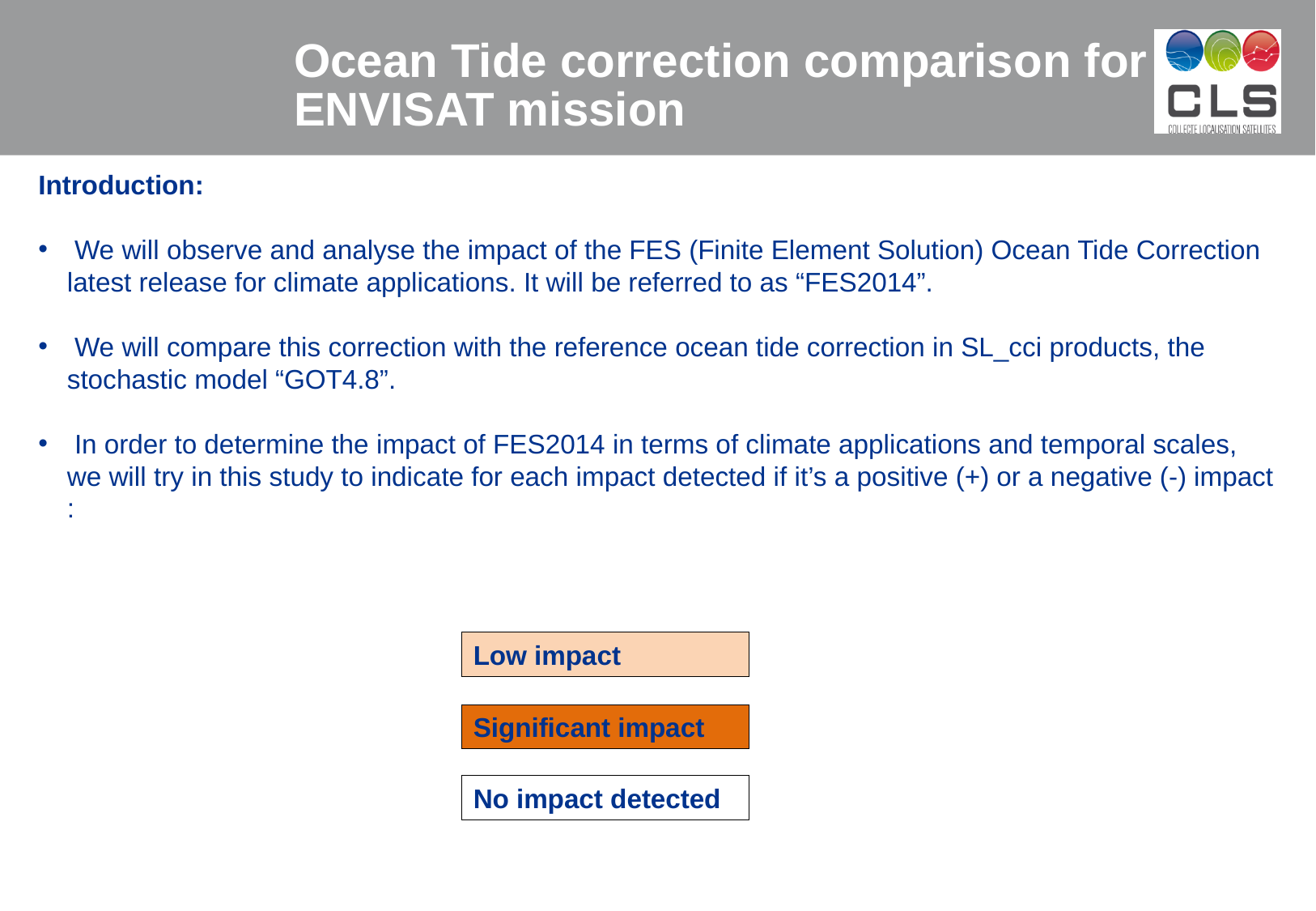

Ocean Tide correction comparison for ENVISAT mission
Introduction:

 We will observe and analyse the impact of the FES (Finite Element Solution) Ocean Tide Correction latest release for climate applications. It will be referred to as “FES2014”.

 We will compare this correction with the reference ocean tide correction in SL_cci products, the stochastic model “GOT4.8”.

 In order to determine the impact of FES2014 in terms of climate applications and temporal scales, we will try in this study to indicate for each impact detected if it’s a positive (+) or a negative (-) impact :

Low impact
Significant impact
No impact detected